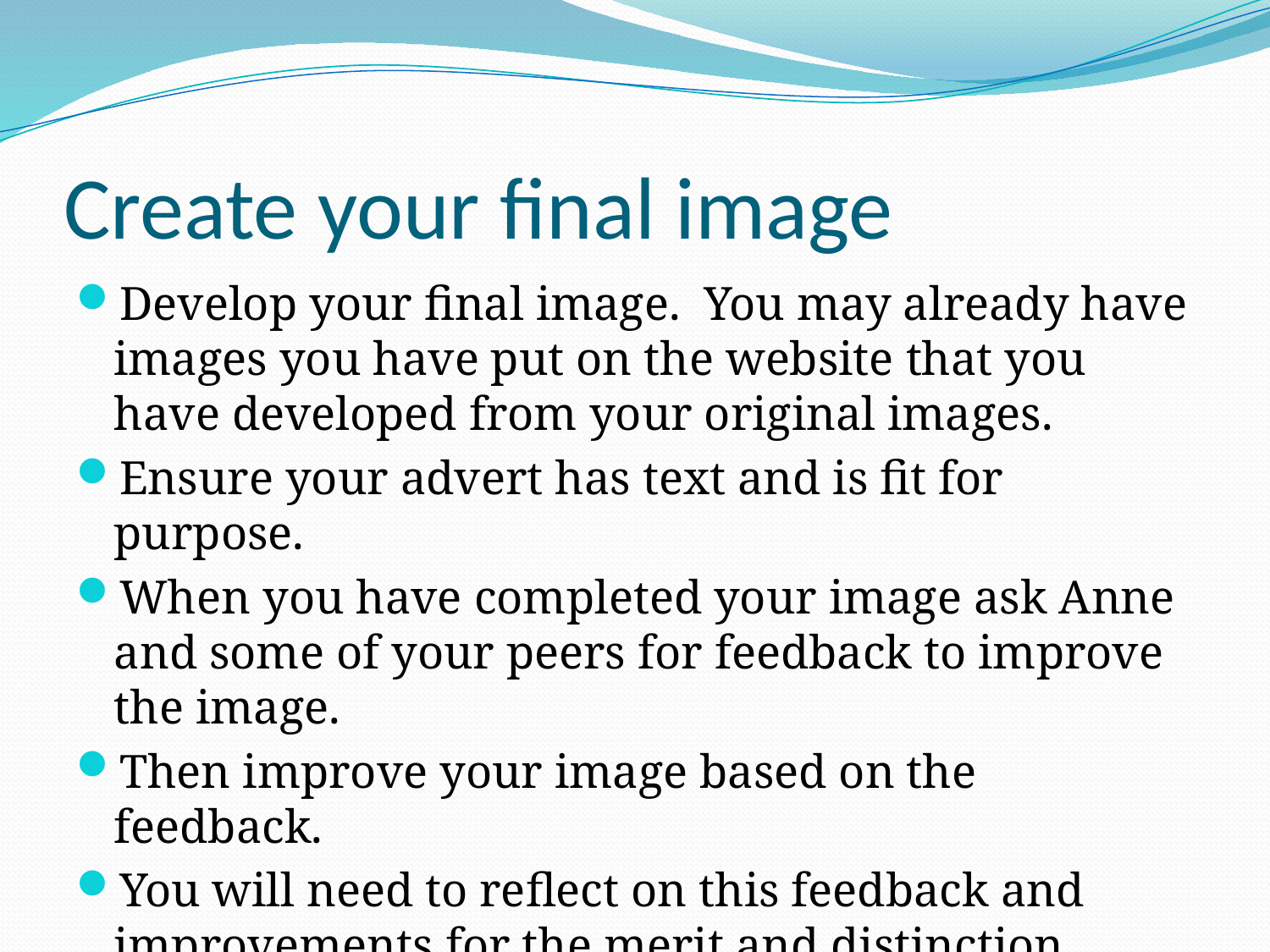

# Create your final image
Develop your final image.  You may already have images you have put on the website that you have developed from your original images.
Ensure your advert has text and is fit for purpose.
When you have completed your image ask Anne and some of your peers for feedback to improve the image.
Then improve your image based on the feedback.
You will need to reflect on this feedback and improvements for the merit and distinction.